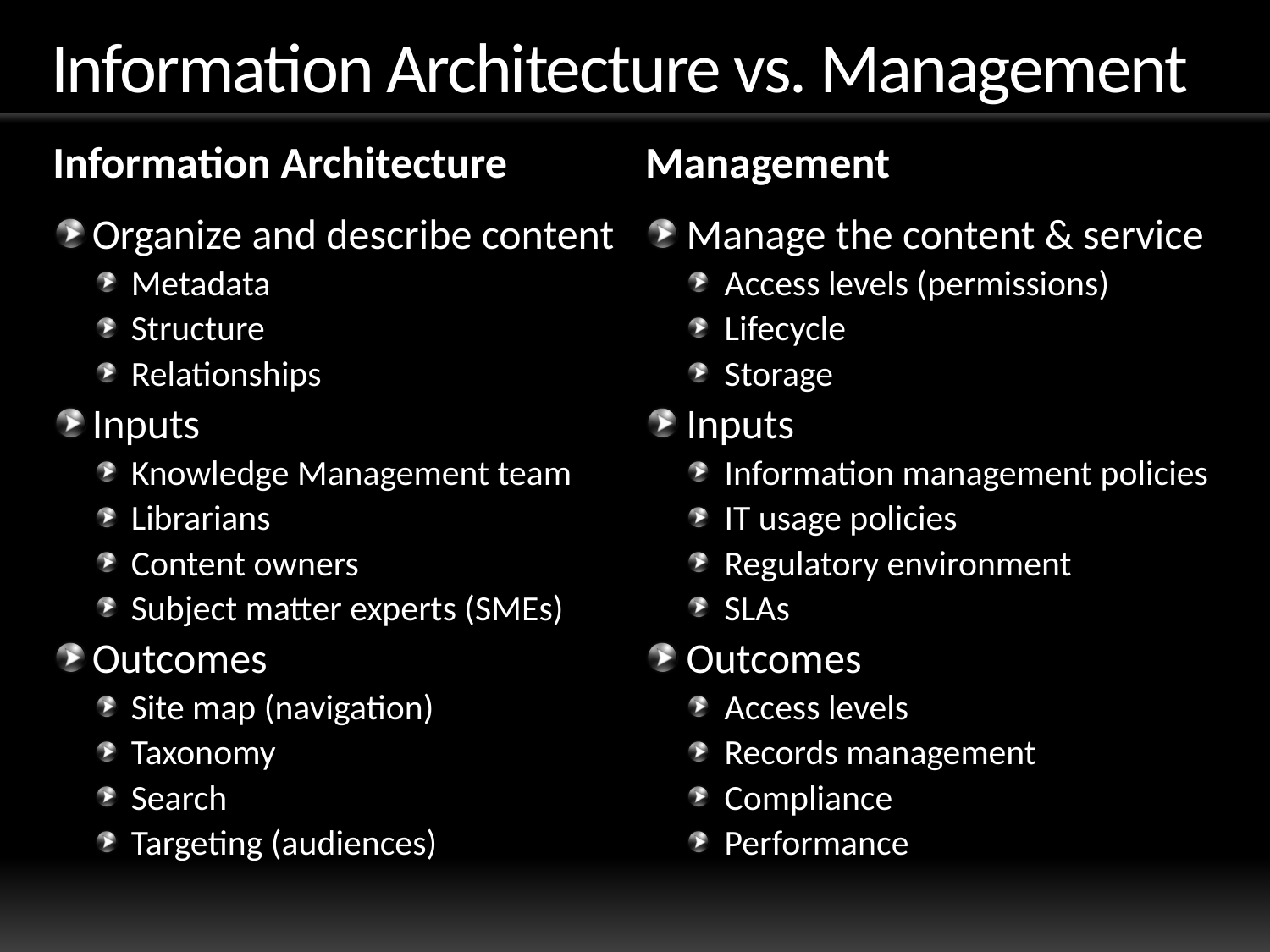

# Information Architecture vs. Management
Information Architecture
Management
Organize and describe content
Metadata
Structure
Relationships
Inputs
Knowledge Management team
Librarians
Content owners
Subject matter experts (SMEs)
Outcomes
Site map (navigation)
Taxonomy
Search
Targeting (audiences)
Manage the content & service
Access levels (permissions)
Lifecycle
Storage
Inputs
Information management policies
IT usage policies
Regulatory environment
SLAs
Outcomes
Access levels
Records management
Compliance
Performance